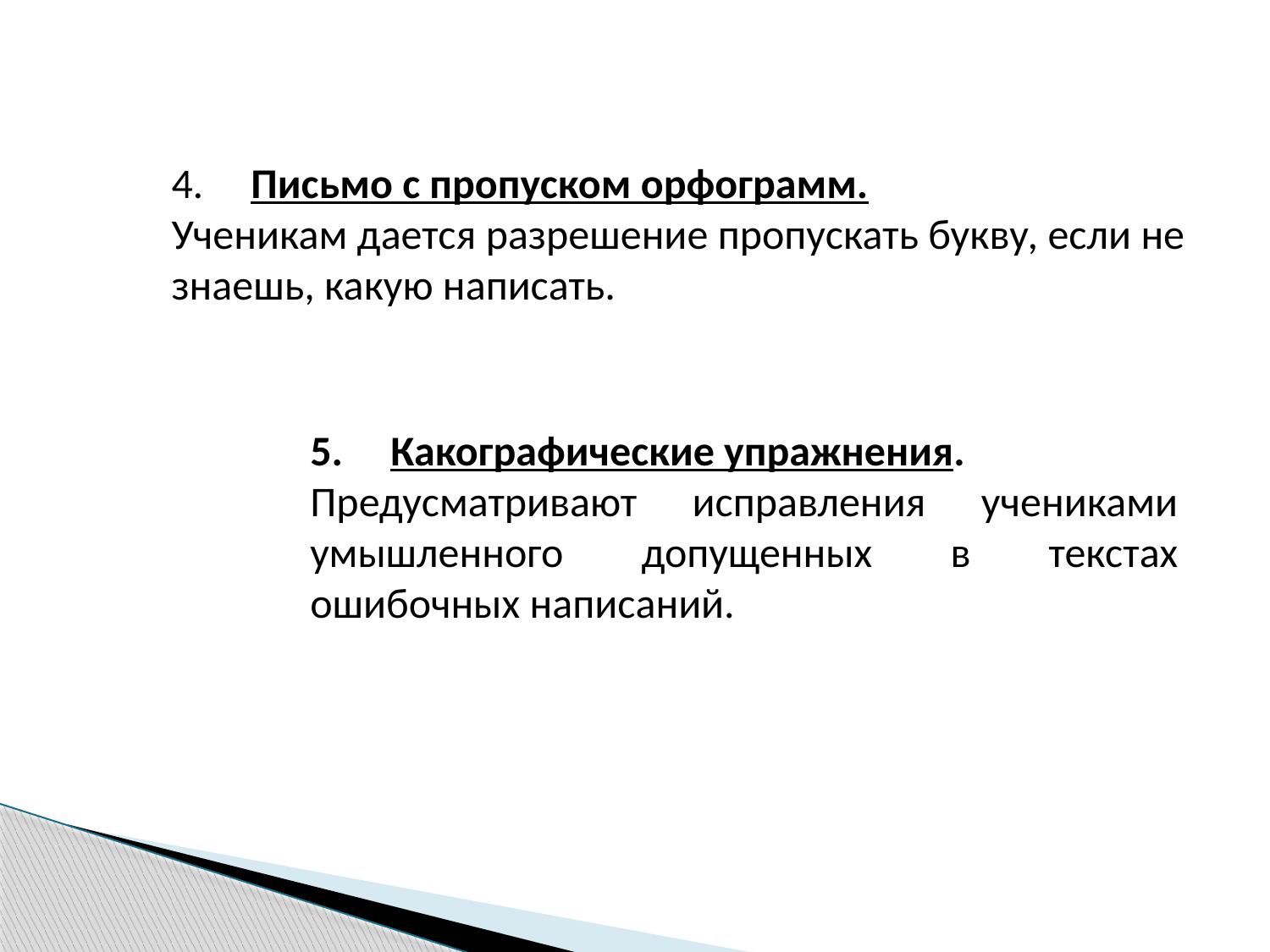

4.     Письмо с пропуском орфограмм.
Ученикам дается разрешение пропускать букву, если не знаешь, какую написать.
5.     Какографические упражнения.
Предусматривают исправления учениками умышленного допущенных в текстах ошибочных написаний.